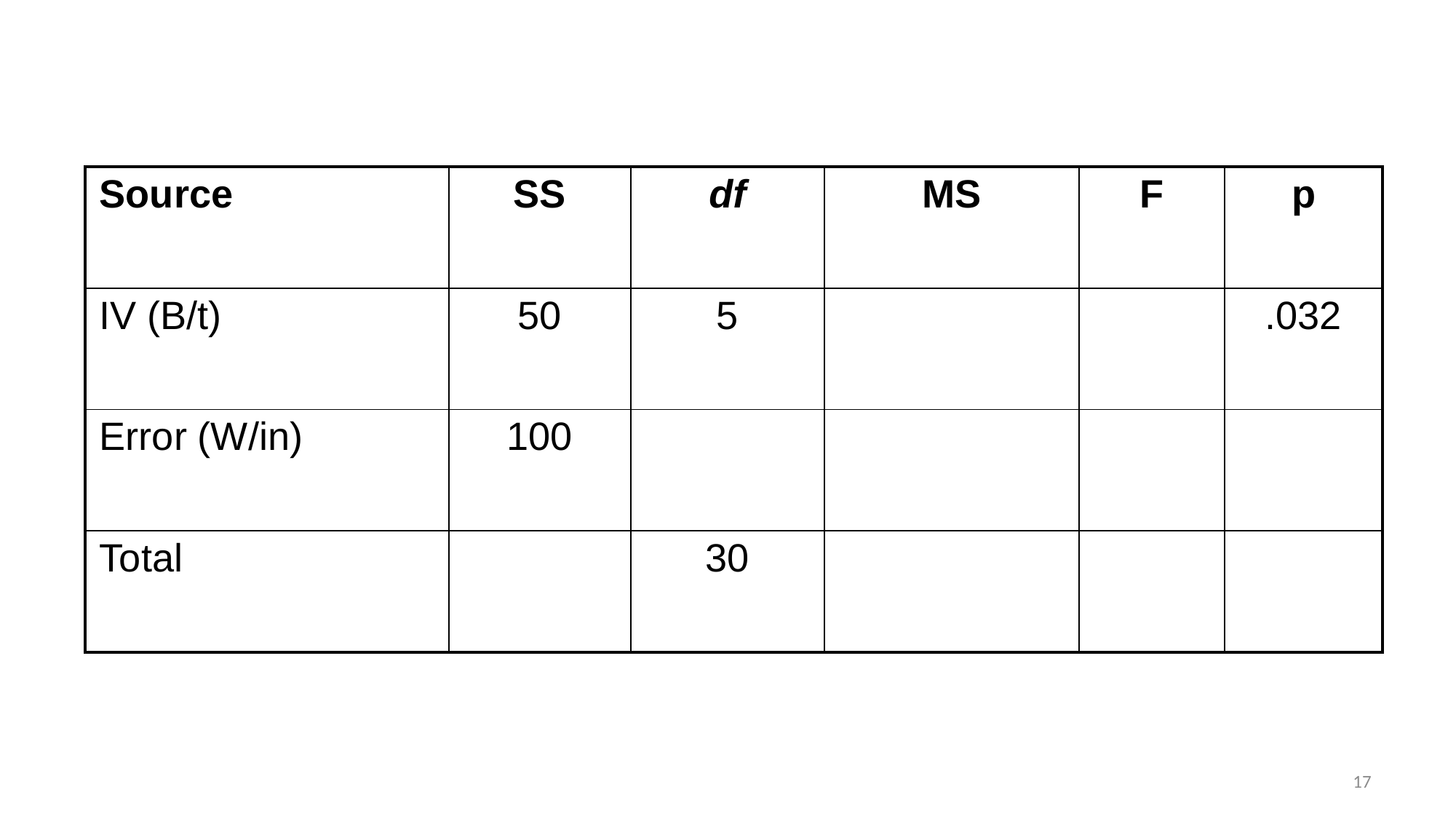

#
| Source | SS | df | MS | F | p |
| --- | --- | --- | --- | --- | --- |
| IV (B/t) | 50 | 5 |  |  | .032 |
| Error (W/in) | 100 |  |  |  |  |
| Total |  | 30 |  |  |  |
17